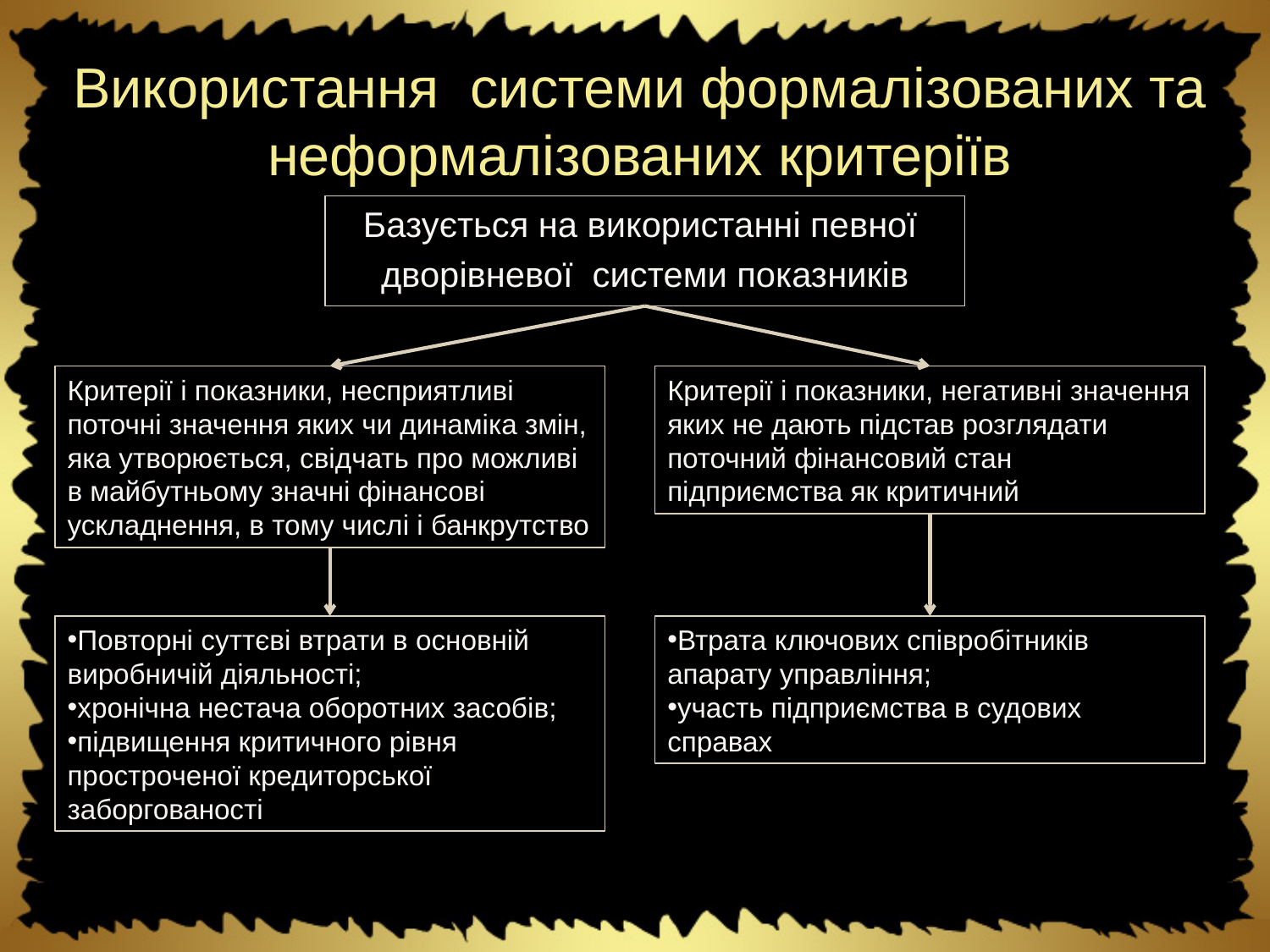

# Використання  системи формалізованих та неформалізованих критеріїв
Базується на використанні певної
дворівневої  системи показників

Критерії і показники, несприятливі поточні значення яких чи динаміка змін, яка утворюється, свідчать про можливі в майбутньому значні фінансові ускладнення, в тому числі і банкрутство
Критерії і показники, негативні значення яких не дають підстав розглядати поточний фінансовий стан підприємства як критичний
Повторні суттєві втрати в основній виробничій діяльності;
хронічна нестача оборотних засобів;
підвищення критичного рівня простроченої кредиторської заборгованості
Втрата ключових співробітників апарату управління;
участь підприємства в судових справах